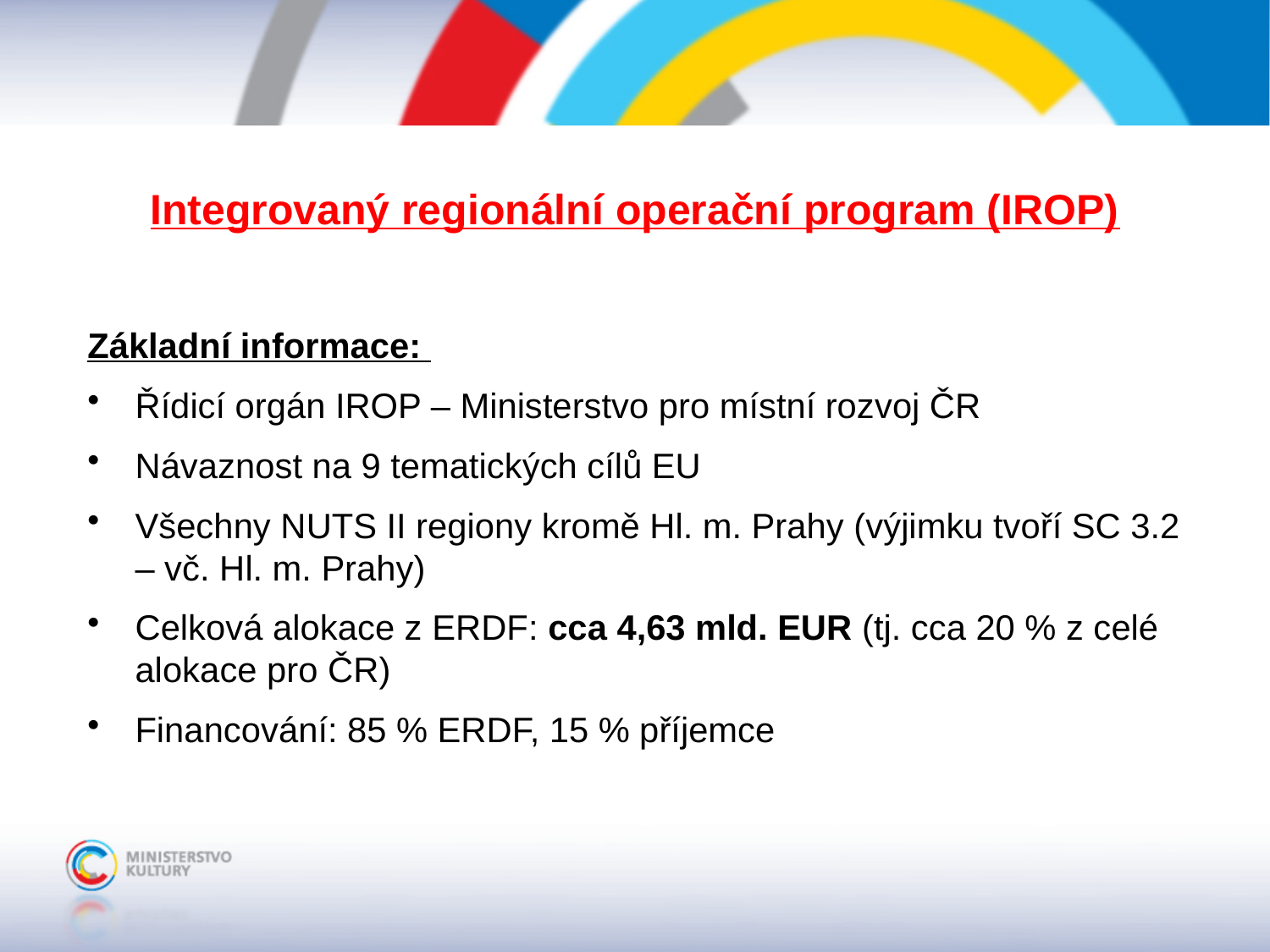

Integrovaný regionální operační program (IROP)

Základní informace:
Řídicí orgán IROP – Ministerstvo pro místní rozvoj ČR
Návaznost na 9 tematických cílů EU
Všechny NUTS II regiony kromě Hl. m. Prahy (výjimku tvoří SC 3.2 – vč. Hl. m. Prahy)
Celková alokace z ERDF: cca 4,63 mld. EUR (tj. cca 20 % z celé alokace pro ČR)
Financování: 85 % ERDF, 15 % příjemce